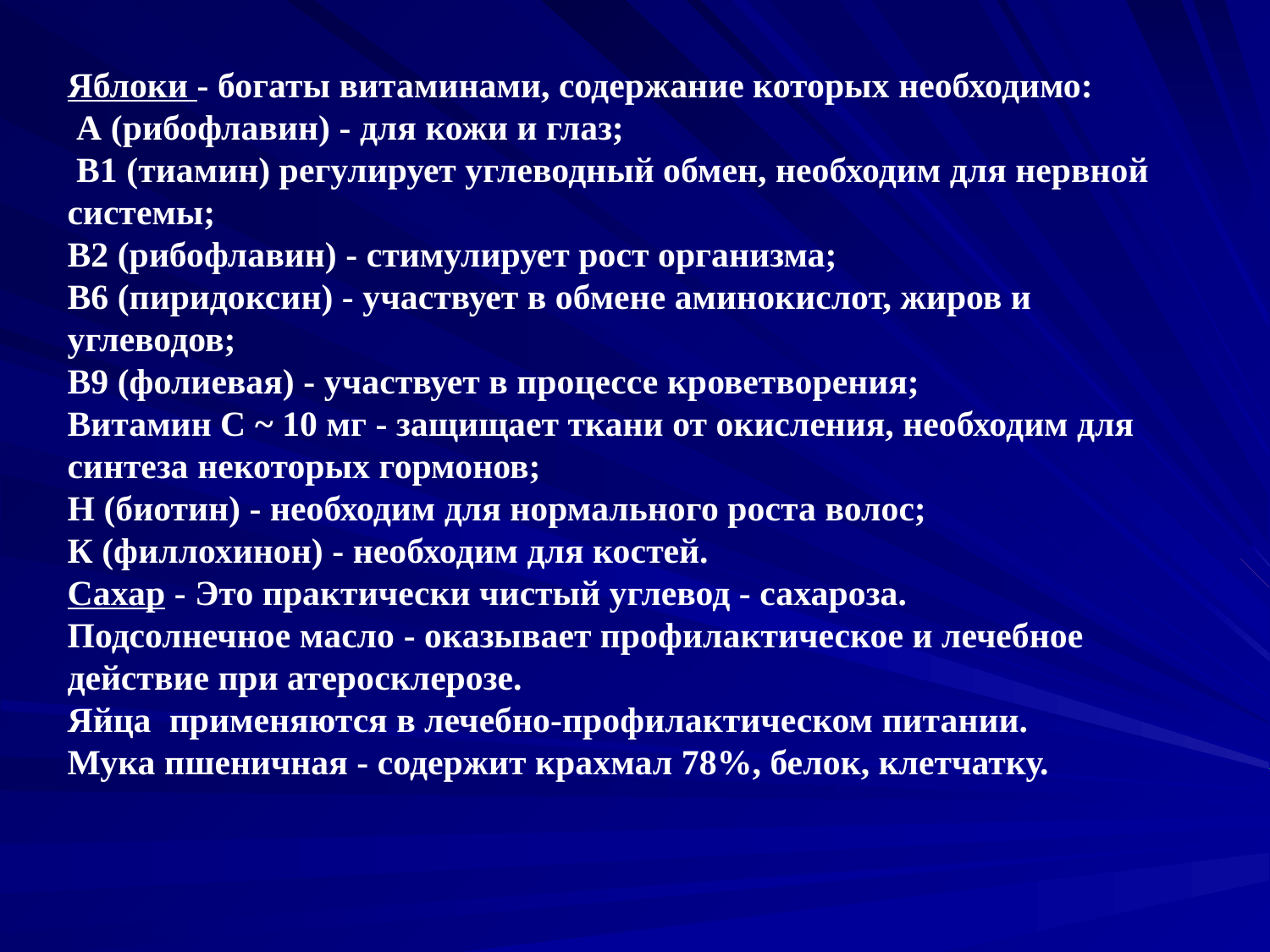

Яблоки - богаты витаминами, содержание которых необходимо:
 А (рибофлавин) - для кожи и глаз;
 B1 (тиамин) регулирует углеводный обмен, необходим для нервной системы;
B2 (рибофлавин) - стимулирует рост организма;
B6 (пиридоксин) - участвует в обмене аминокислот, жиров и углеводов;
B9 (фолиевая) - участвует в процессе кроветворения;
Витамин C ~ 10 мг - защищает ткани от окисления, необходим для синтеза некоторых гормонов;
H (биотин) - необходим для нормального роста волос;
К (филлохинон) - необходим для костей.
Сахар - Это практически чистый углевод - сахароза.
Подсолнечное масло - оказывает профилактическое и лечебное действие при атеросклерозе.
Яйца  применяются в лечебно-профилактическом питании.
Мука пшеничная - содержит крахмал 78%, белок, клетчатку.